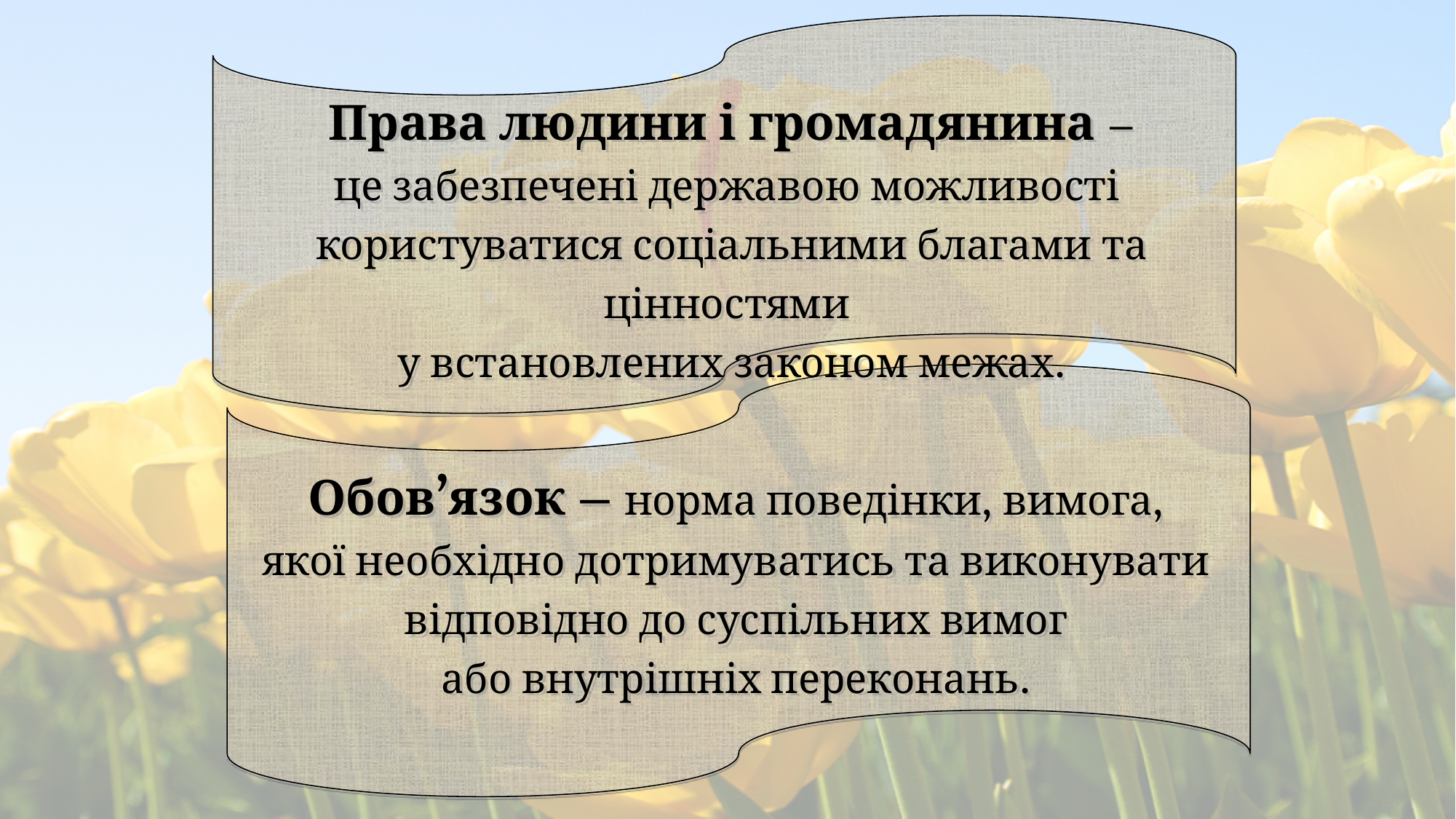

Права людини і громадянина –
це забезпечені державою можливості
користуватися соціальними благами та цінностями
у встановлених законом межах.

Обов’язок – норма поведінки, вимога,
якої необхідно дотримуватись та виконувати відповідно до суспільних вимог
або внутрішніх переконань.